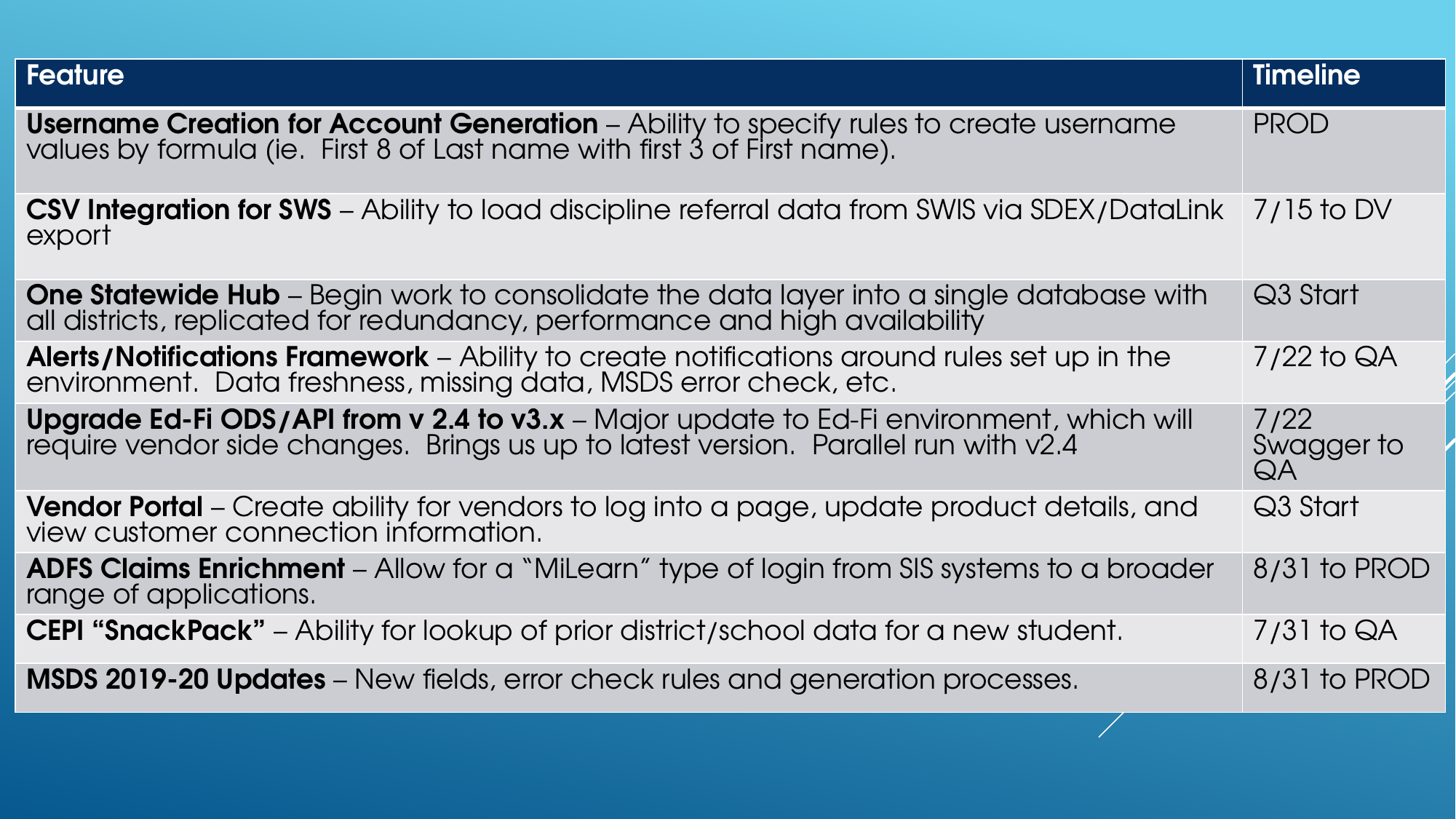

| Feature | Timeline |
| --- | --- |
| Username Creation for Account Generation – Ability to specify rules to create username values by formula (ie. First 8 of Last name with first 3 of First name). | PROD |
| CSV Integration for SWS – Ability to load discipline referral data from SWIS via SDEX/DataLink export | 7/15 to DV |
| One Statewide Hub – Begin work to consolidate the data layer into a single database with all districts, replicated for redundancy, performance and high availability | Q3 Start |
| Alerts/Notifications Framework – Ability to create notifications around rules set up in the environment. Data freshness, missing data, MSDS error check, etc. | 7/22 to QA |
| Upgrade Ed-Fi ODS/API from v 2.4 to v3.x – Major update to Ed-Fi environment, which will require vendor side changes. Brings us up to latest version. Parallel run with v2.4 | 7/22 Swagger to QA |
| Vendor Portal – Create ability for vendors to log into a page, update product details, and view customer connection information. | Q3 Start |
| ADFS Claims Enrichment – Allow for a “MiLearn” type of login from SIS systems to a broader range of applications. | 8/31 to PROD |
| CEPI “SnackPack” – Ability for lookup of prior district/school data for a new student. | 7/31 to QA |
| MSDS 2019-20 Updates – New fields, error check rules and generation processes. | 8/31 to PROD |